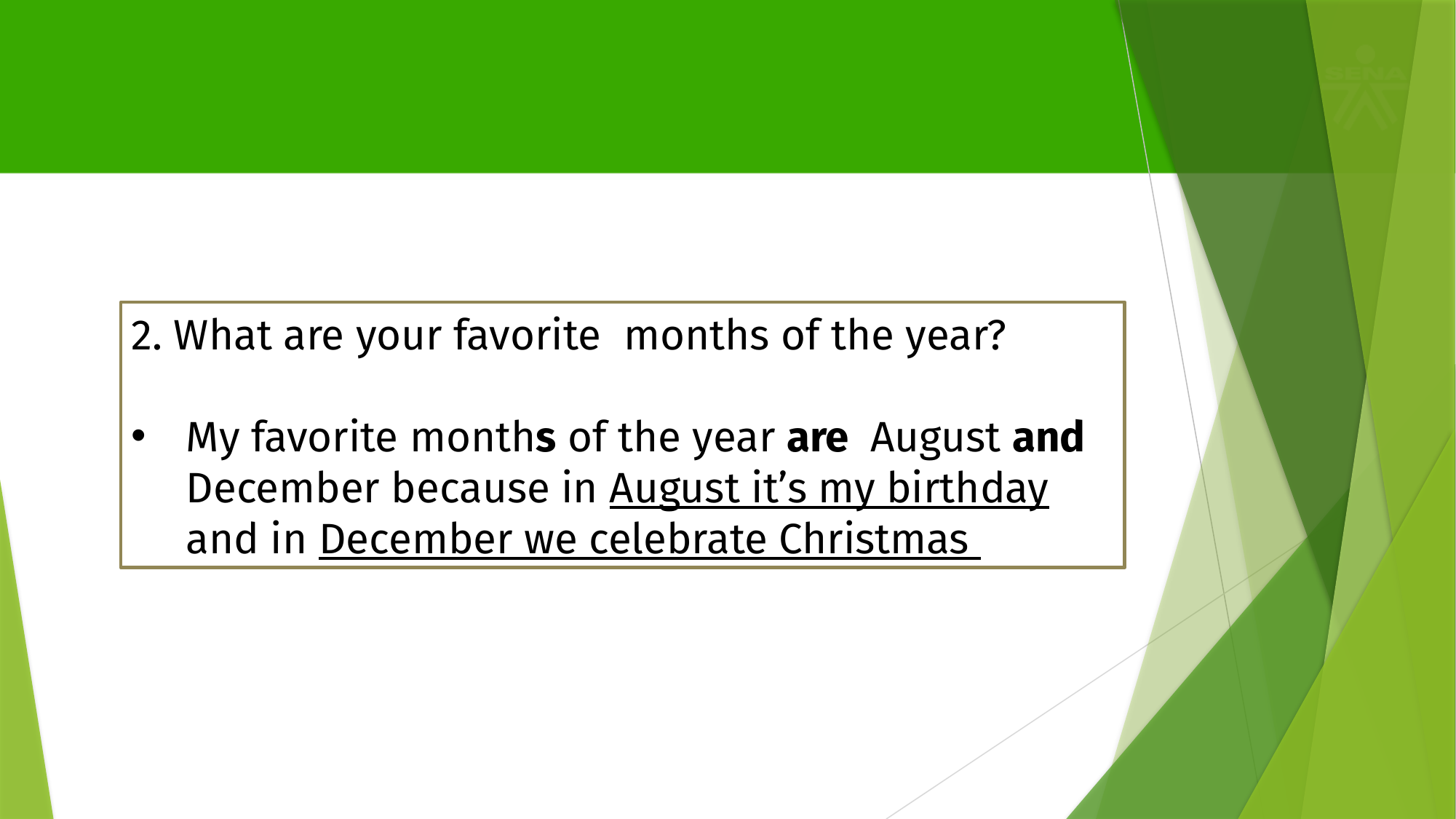

#
2. What are your favorite  months of the year?

My favorite months of the year are  August and December because in August it’s my birthday and in December we celebrate Christmas